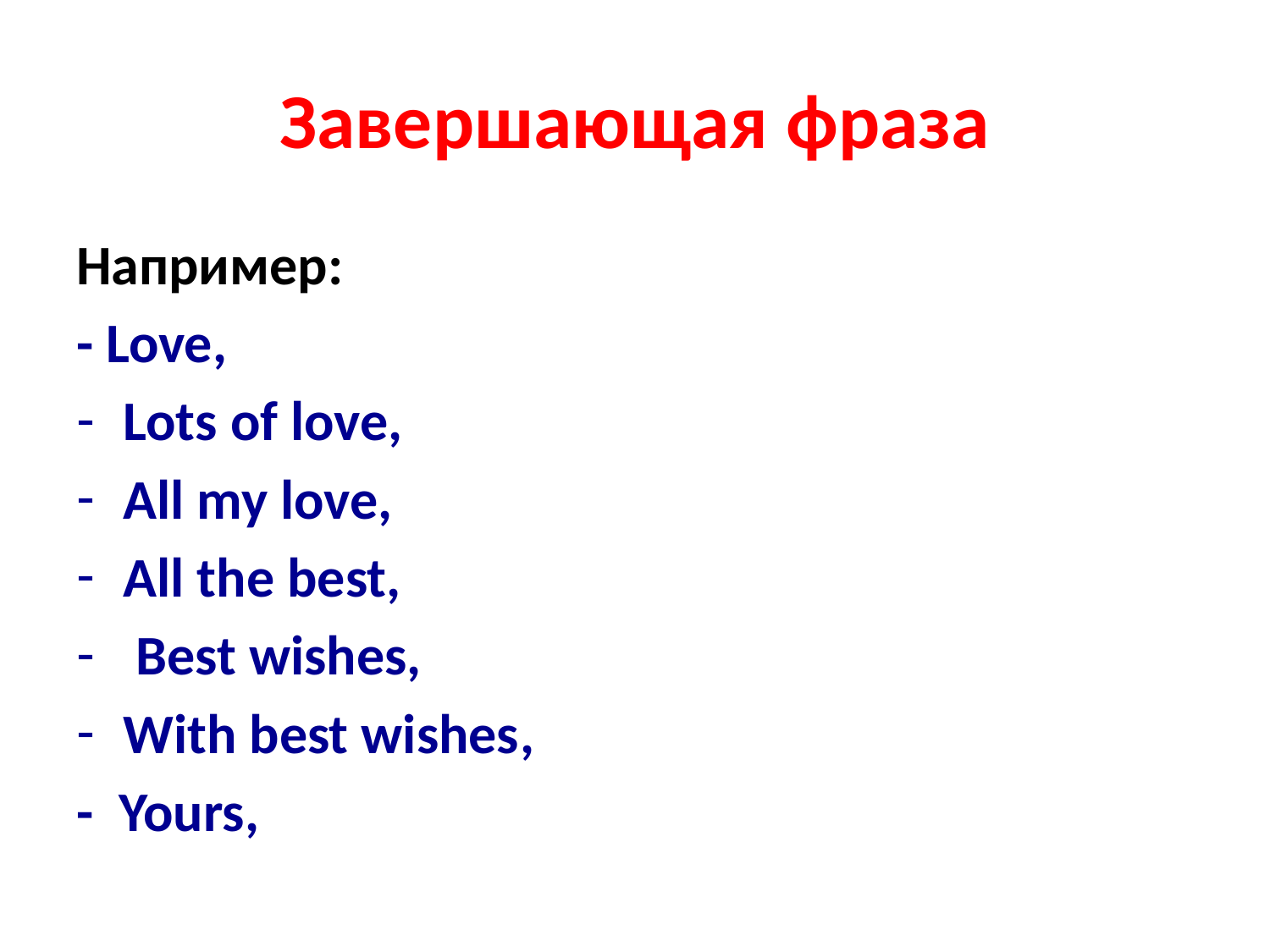

# Завершающая фраза
Например:
- Love,
Lots of love,
All my love,
All the best,
 Best wishes,
With best wishes,
-  Yours,